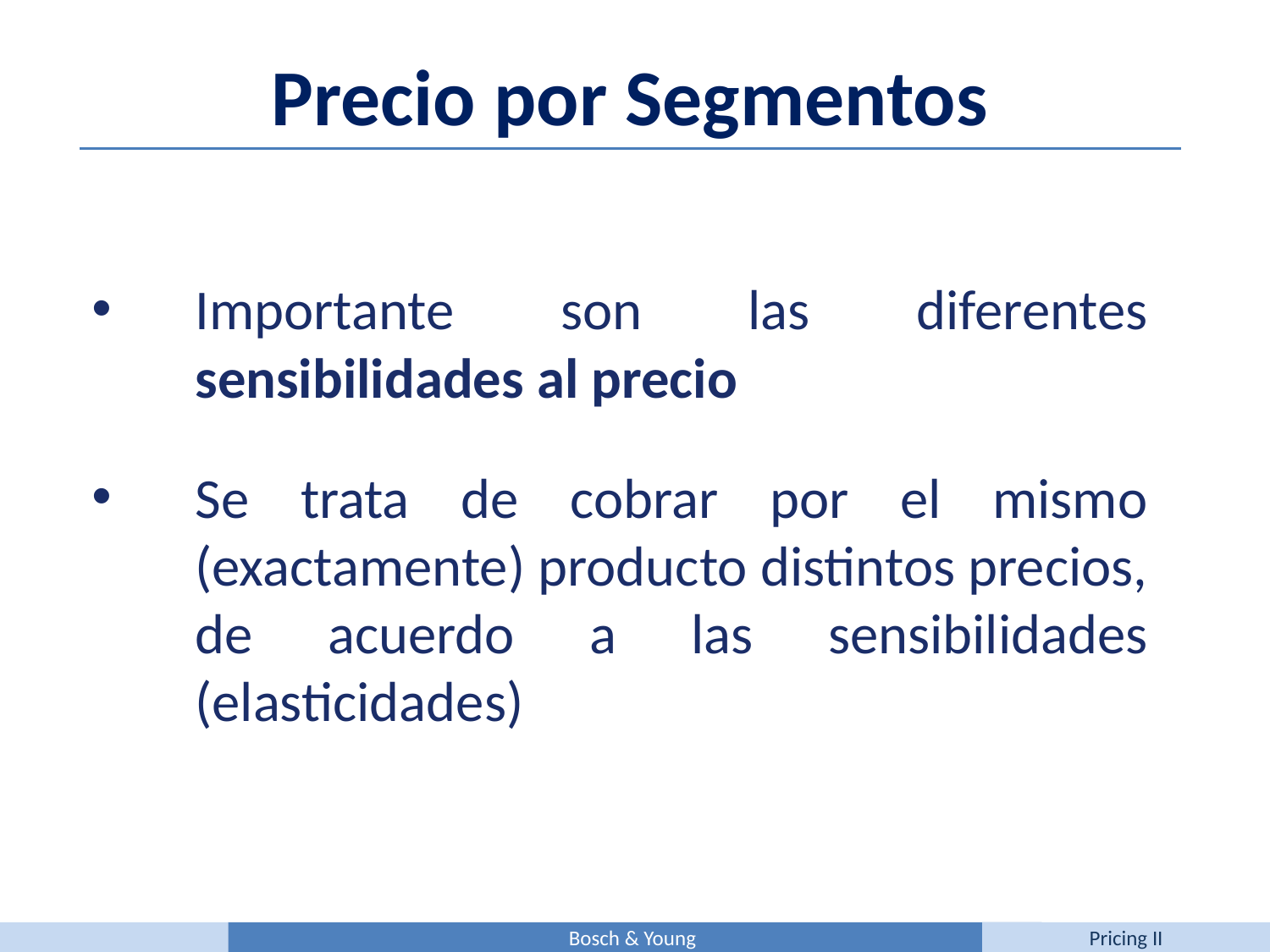

Precio por Segmentos
Importante son las diferentes sensibilidades al precio

Se trata de cobrar por el mismo (exactamente) producto distintos precios, de acuerdo a las sensibilidades (elasticidades)

Bosch & Young
Pricing II